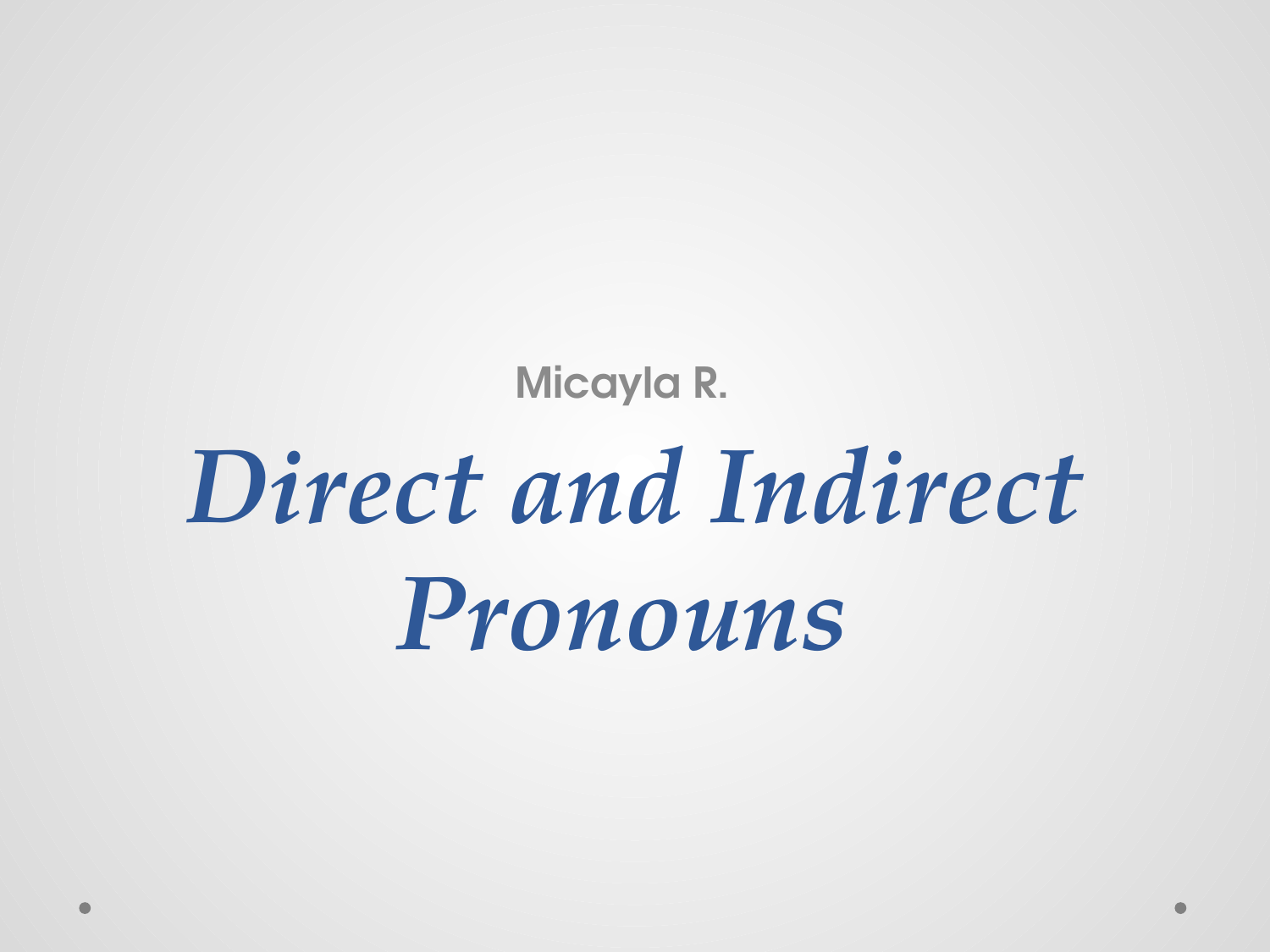

# Direct and Indirect Pronouns
Micayla R.